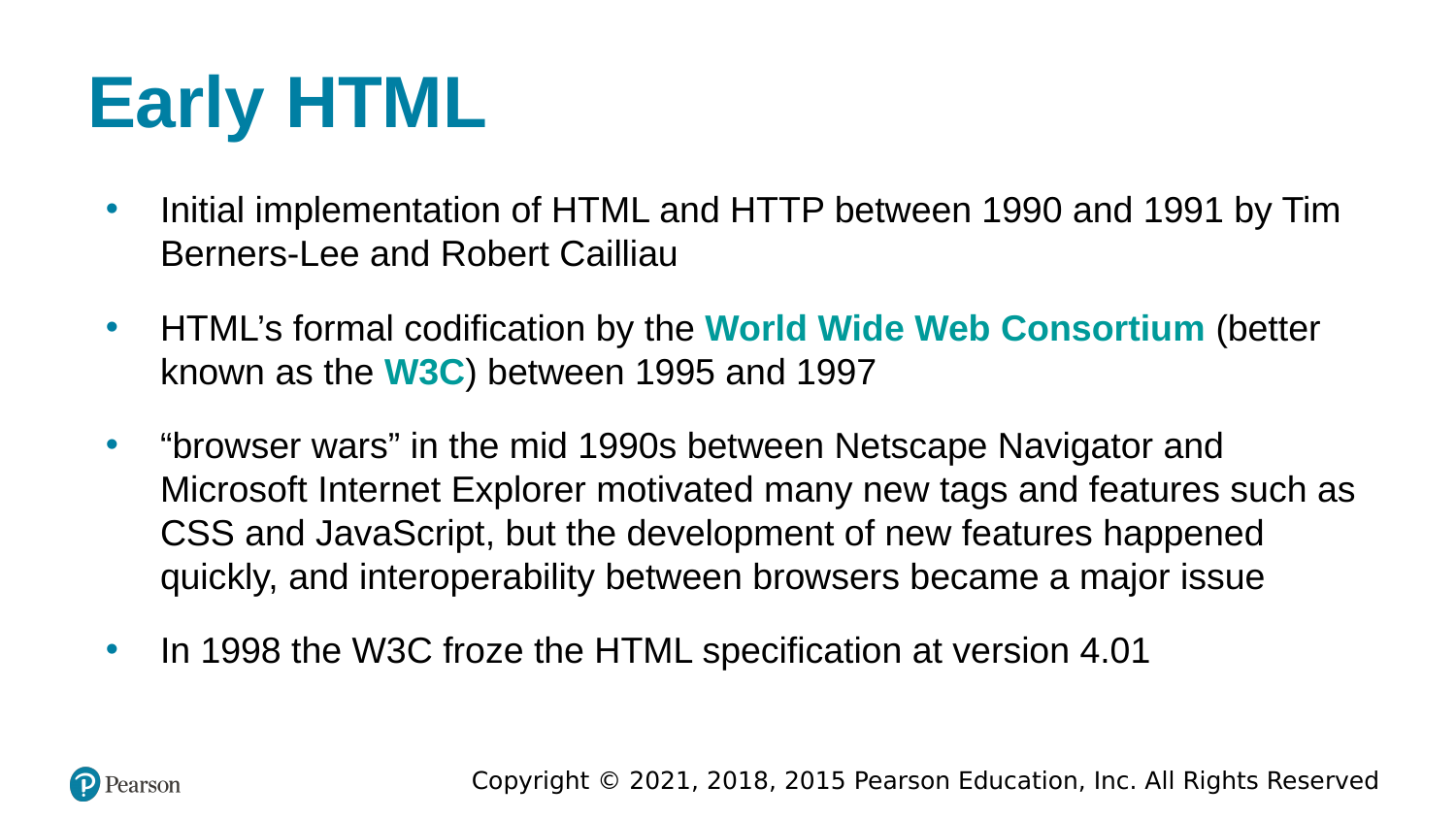

# Early HTML
Initial implementation of HTML and HTTP between 1990 and 1991 by Tim Berners-Lee and Robert Cailliau
HTML’s formal codification by the World Wide Web Consortium (better known as the W3C) between 1995 and 1997
“browser wars” in the mid 1990s between Netscape Navigator and Microsoft Internet Explorer motivated many new tags and features such as CSS and JavaScript, but the development of new features happened quickly, and interoperability between browsers became a major issue
In 1998 the W3C froze the HTML specification at version 4.01